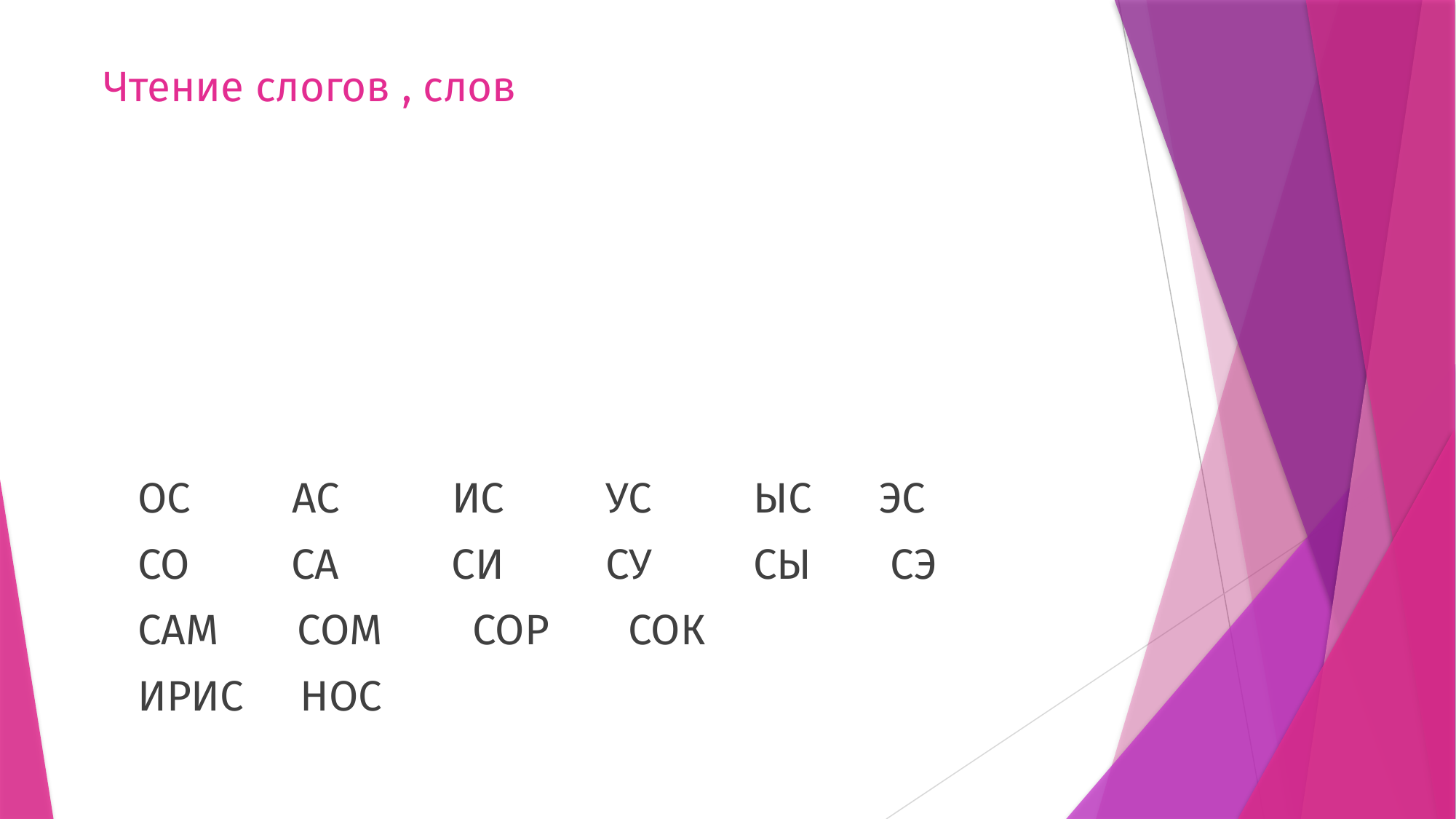

# Чтение слогов , слов

ОС         АС          ИС         УС         ЫС      ЭС
СО         СА          СИ         СУ         СЫ       СЭ
САМ       СОМ        СОР       СОК
ИРИС     НОС